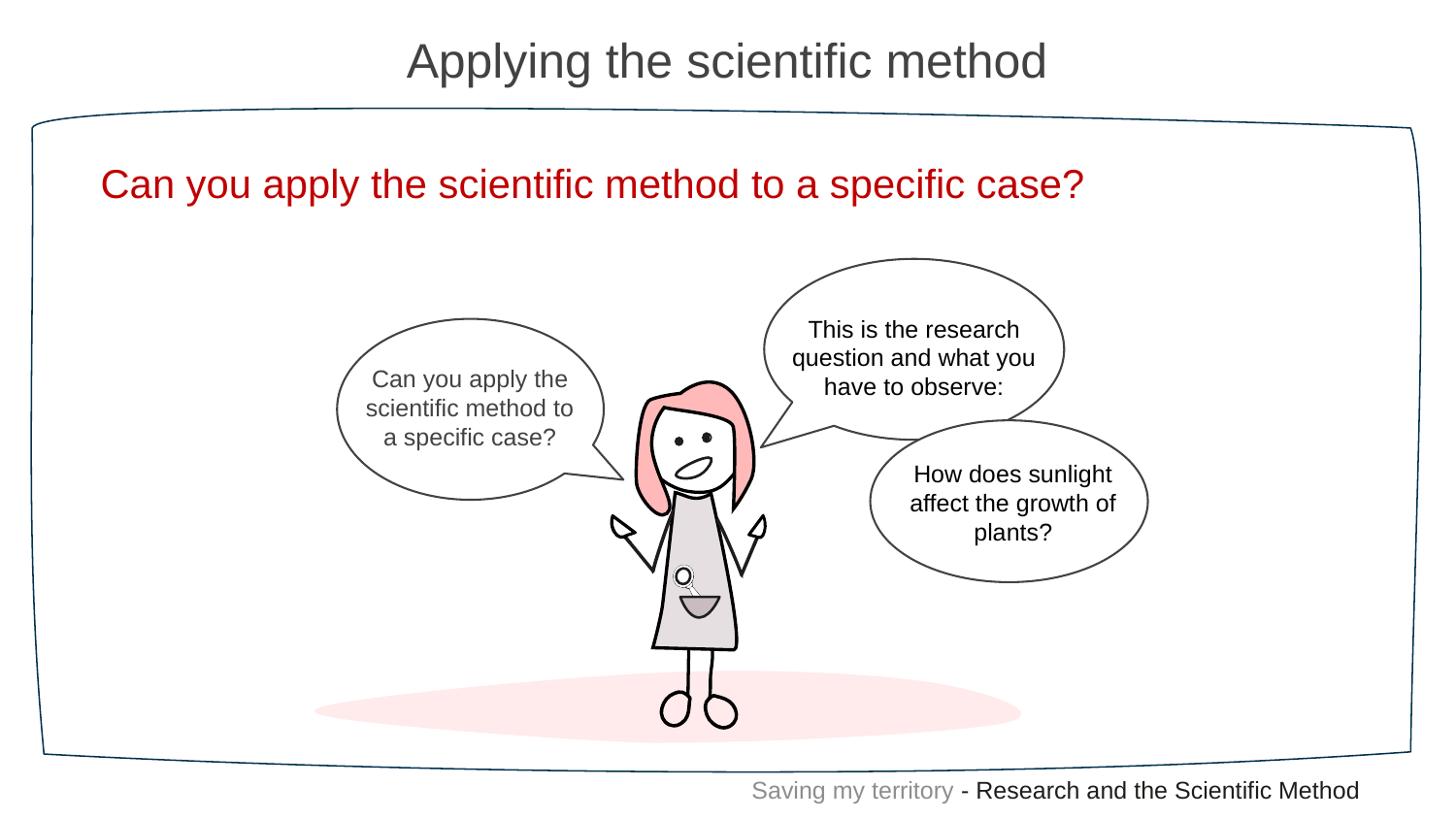

Applying the scientific method

Can you apply the scientific method to a specific case?

This is the research question and what you have to observe:

Can you apply the scientific method to a specific case?

How does sunlight affect the growth of plants?

Saving my territory - Research and the Scientific Method